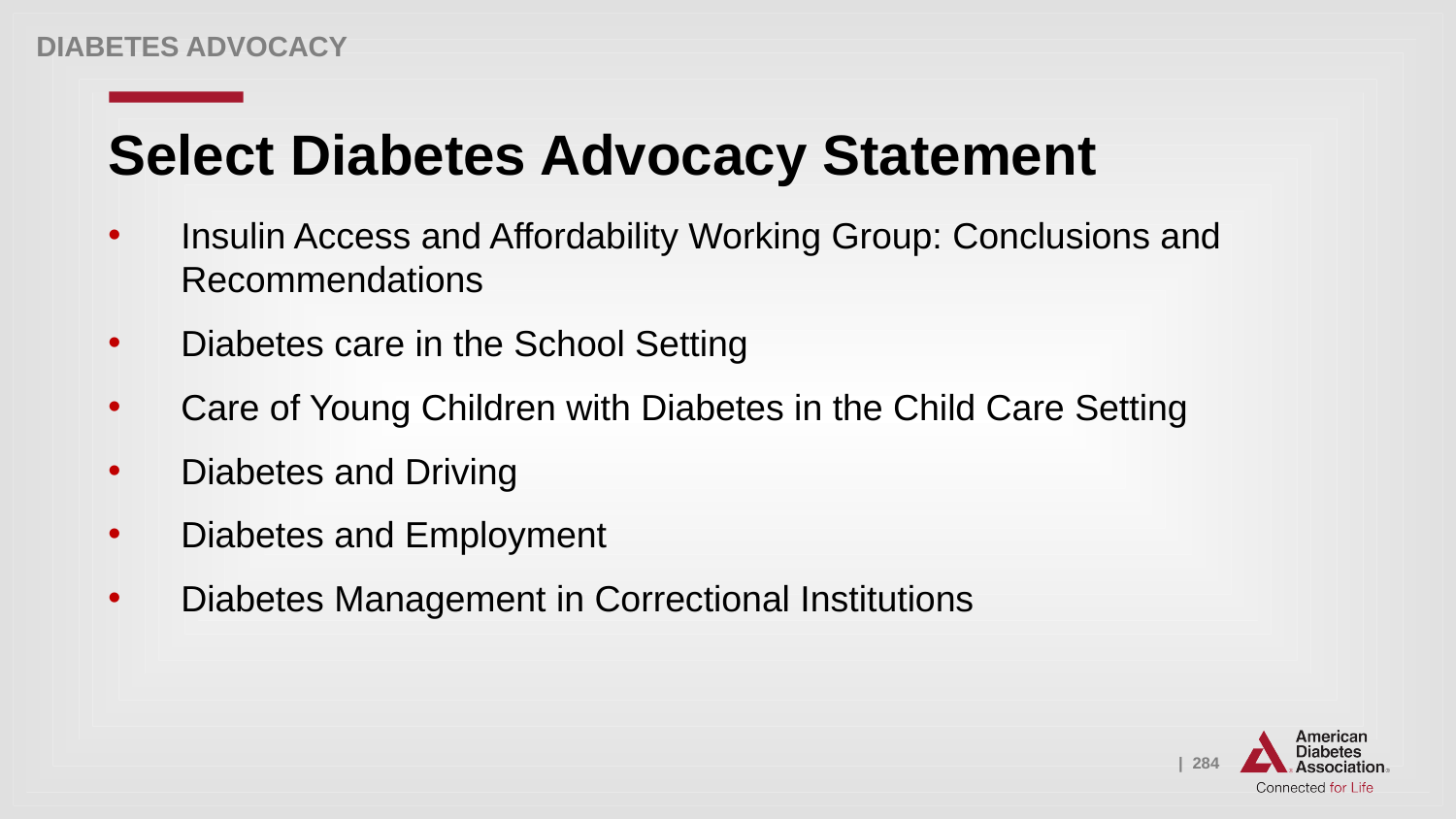

Diabetes Advocacy
# Select Diabetes Advocacy Statement
Insulin Access and Affordability Working Group: Conclusions and Recommendations
Diabetes care in the School Setting
Care of Young Children with Diabetes in the Child Care Setting
Diabetes and Driving
Diabetes and Employment
Diabetes Management in Correctional Institutions